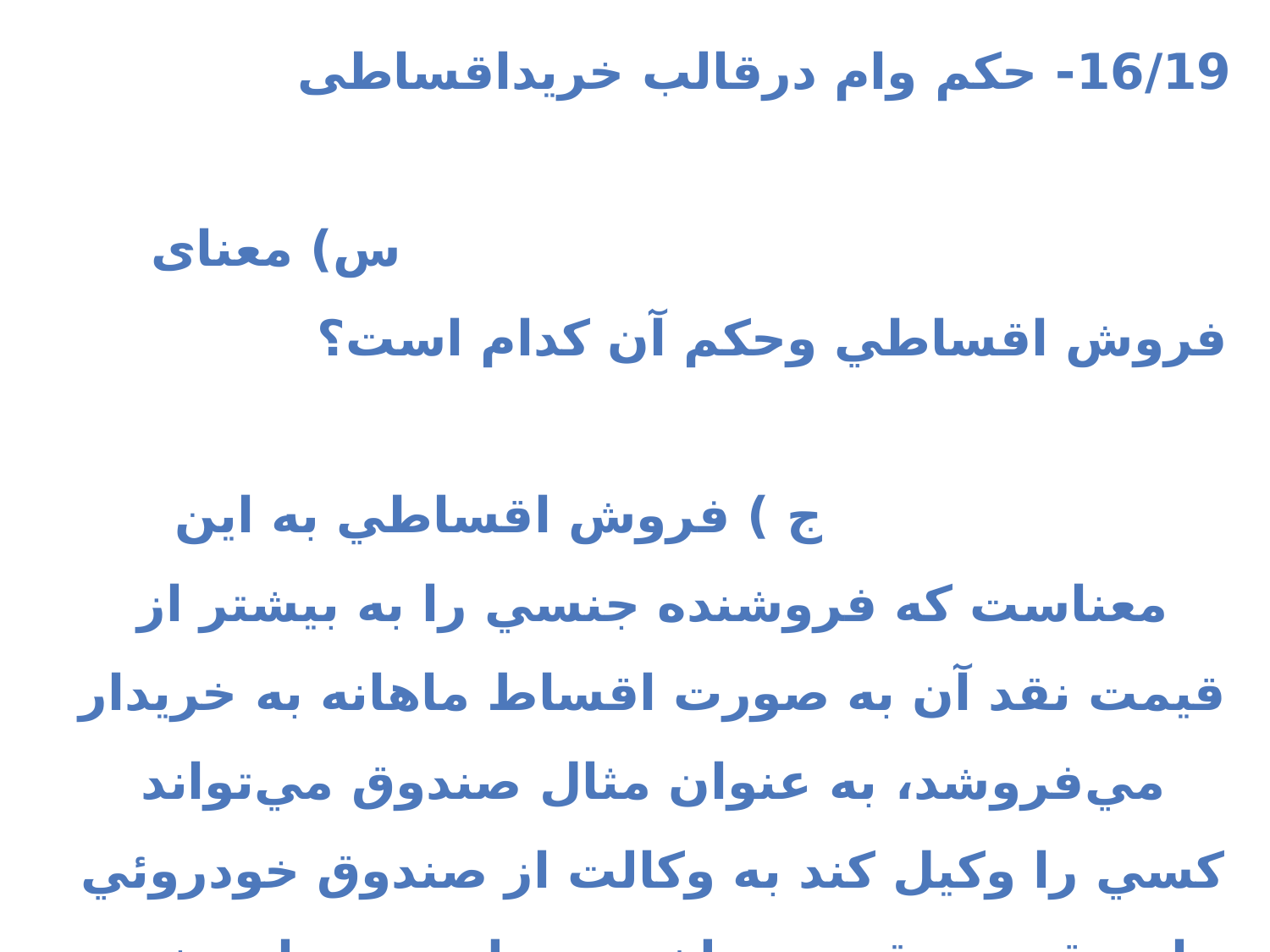

16/19- حکم وام درقالب خریداقساطی                                                                                                                              س) معنای فروش اقساطي وحکم آن کدام است؟                                                                                                     ج ) فروش اقساطي به اين معناست كه فروشنده جنسي را به بيشتر از قيمت نقد آن به صورت اقساط ماهانه به خريدار مي‌فروشد، به عنوان مثال صندوق مي‌تواند كسي را وكيل كند به وكالت از صندوق خودروئي را به قيمت نقد به مبلغ پنج ميليون تومان بخرد، و نيز به همان فرد وكالت بدهد كه خودرو مذكور را به خودش يا به غير به صورت اقساط معين ماهانه يكصد هزار تومان 60 ماهه جمعاً به قيمت شش ميليون تومان بفروشد اين نوع فروش اقساطي در صورتي كه
صوري نباشد بلااشكال مي‌باشد